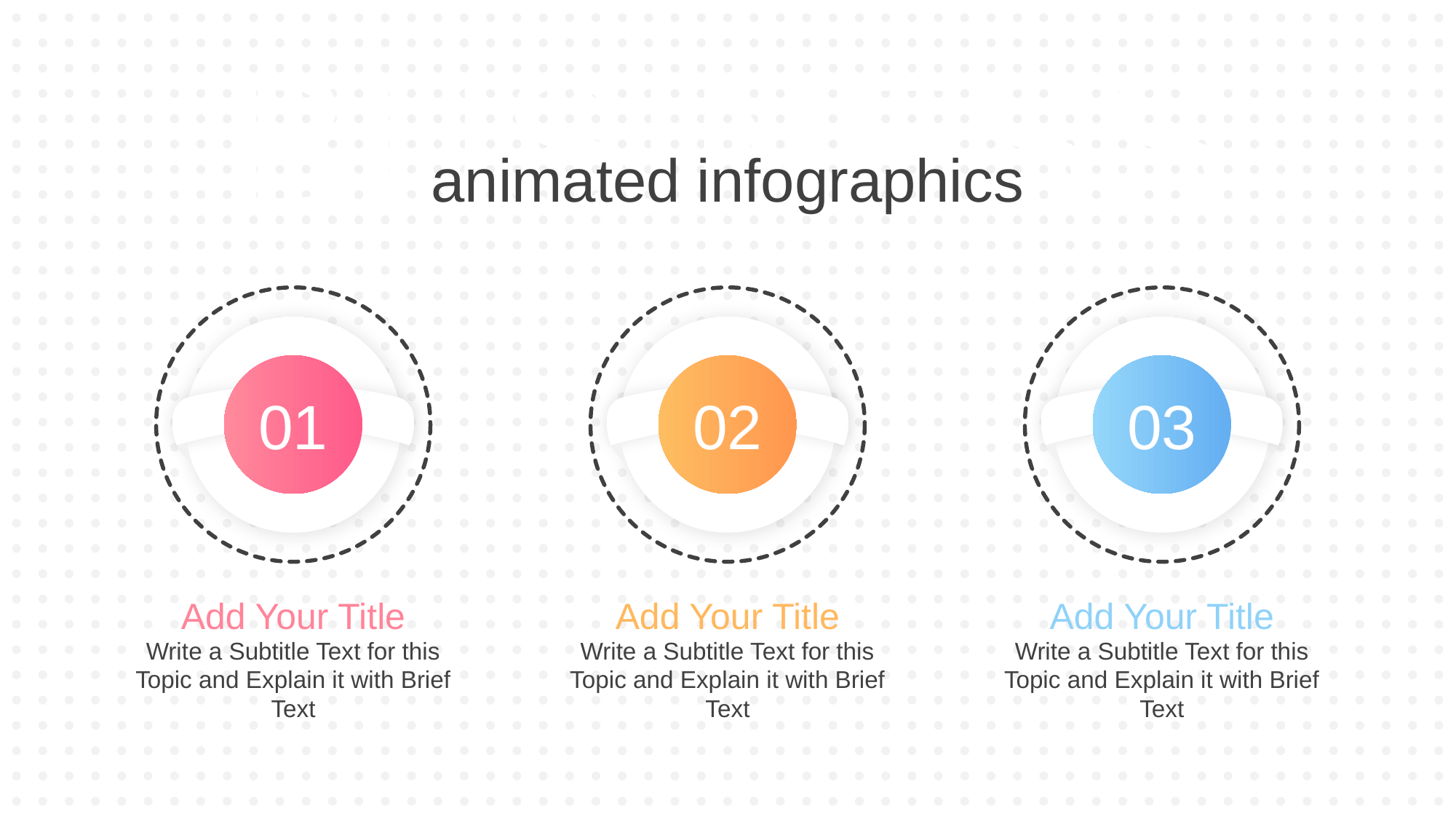

BUSINESS
animated infographics

01

02

03

Add Your Title
Add Your Title
Add Your Title
Write a Subtitle Text for this Topic and Explain it with Brief Text
Write a Subtitle Text for this Topic and Explain it with Brief Text
Write a Subtitle Text for this Topic and Explain it with Brief Text